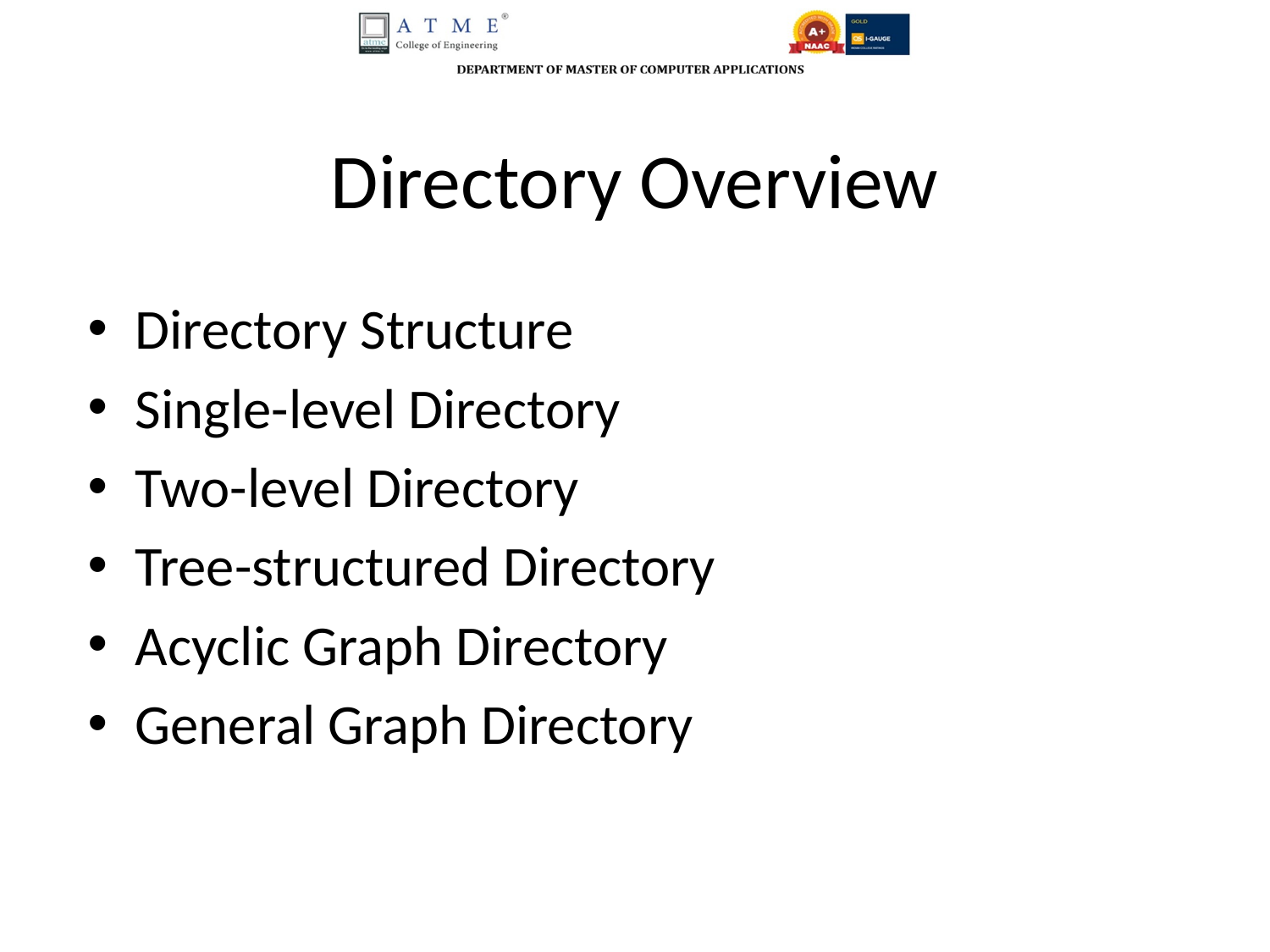

# Directory Overview
Directory Structure
Single-level Directory
Two-level Directory
Tree-structured Directory
Acyclic Graph Directory
General Graph Directory